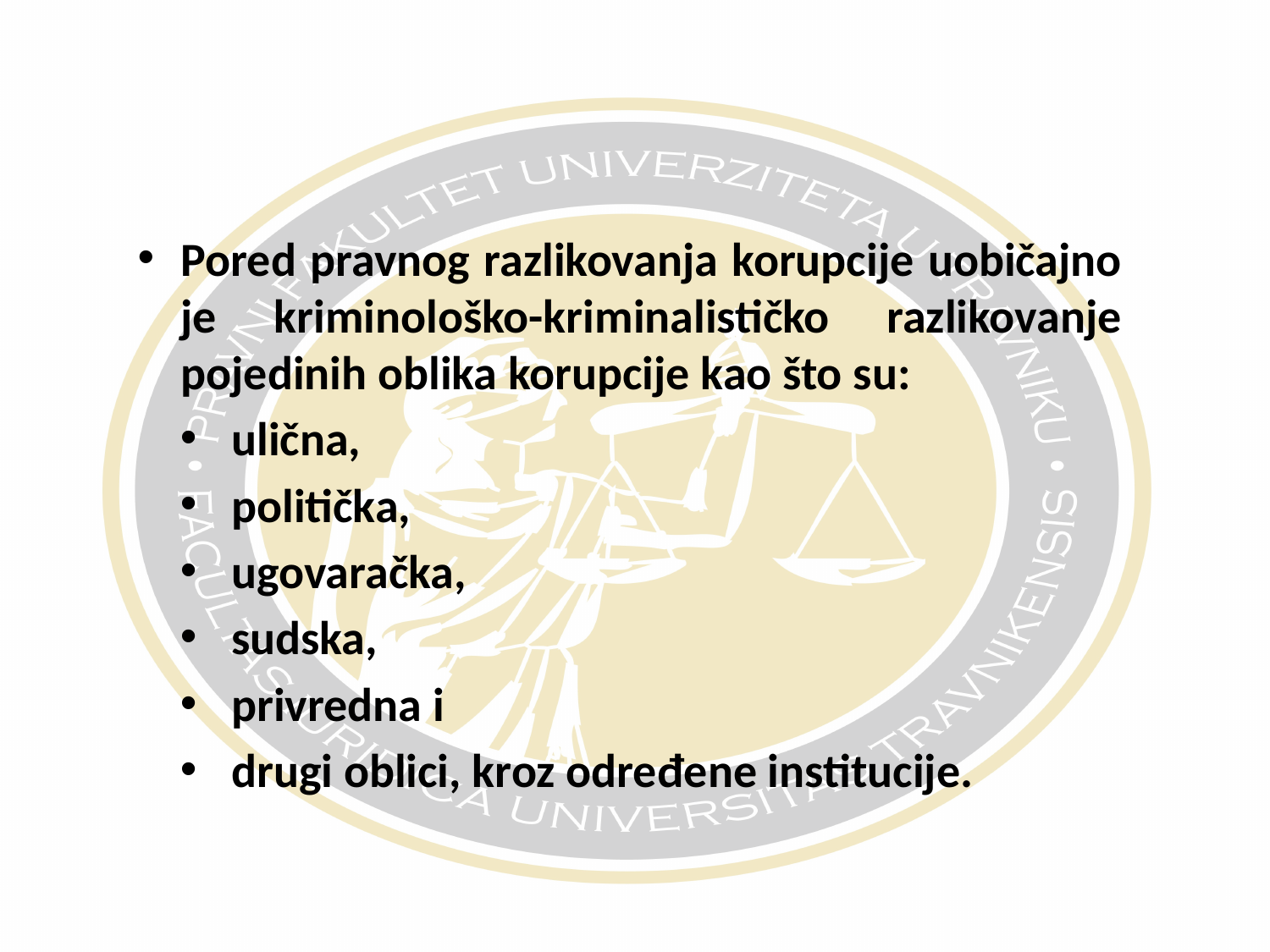

#
Pored pravnog razlikovanja korupcije uobičajno je kriminološko-kriminalističko razlikovanje pojedinih oblika korupcije kao što su:
ulična,
politička,
ugovaračka,
sudska,
privredna i
drugi oblici, kroz određene institucije.